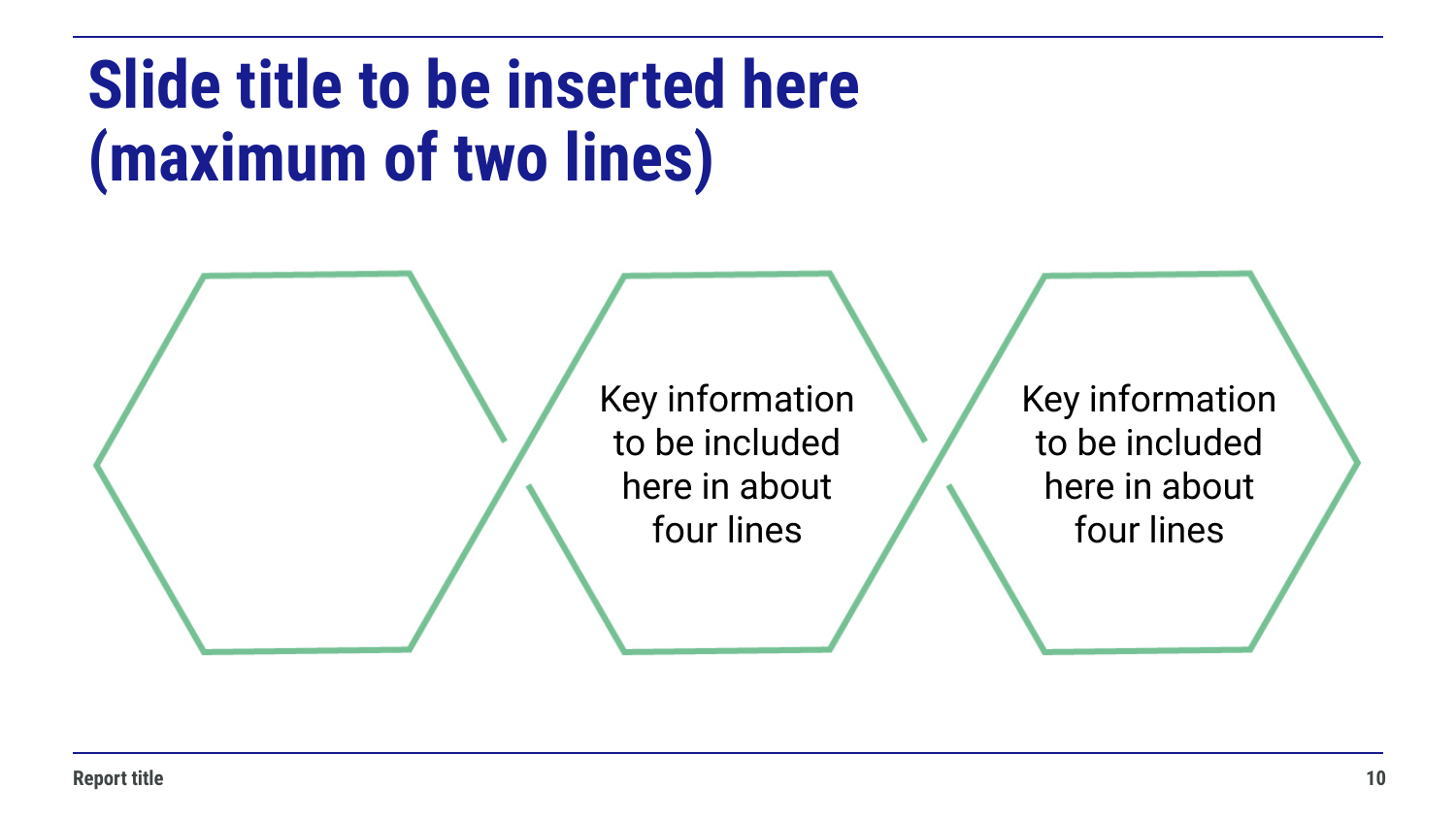

# Slide title to be inserted here (maximum of two lines)

Key information
to be included
here in about
four lines
Key information
to be included
here in about
four lines
Report title
10